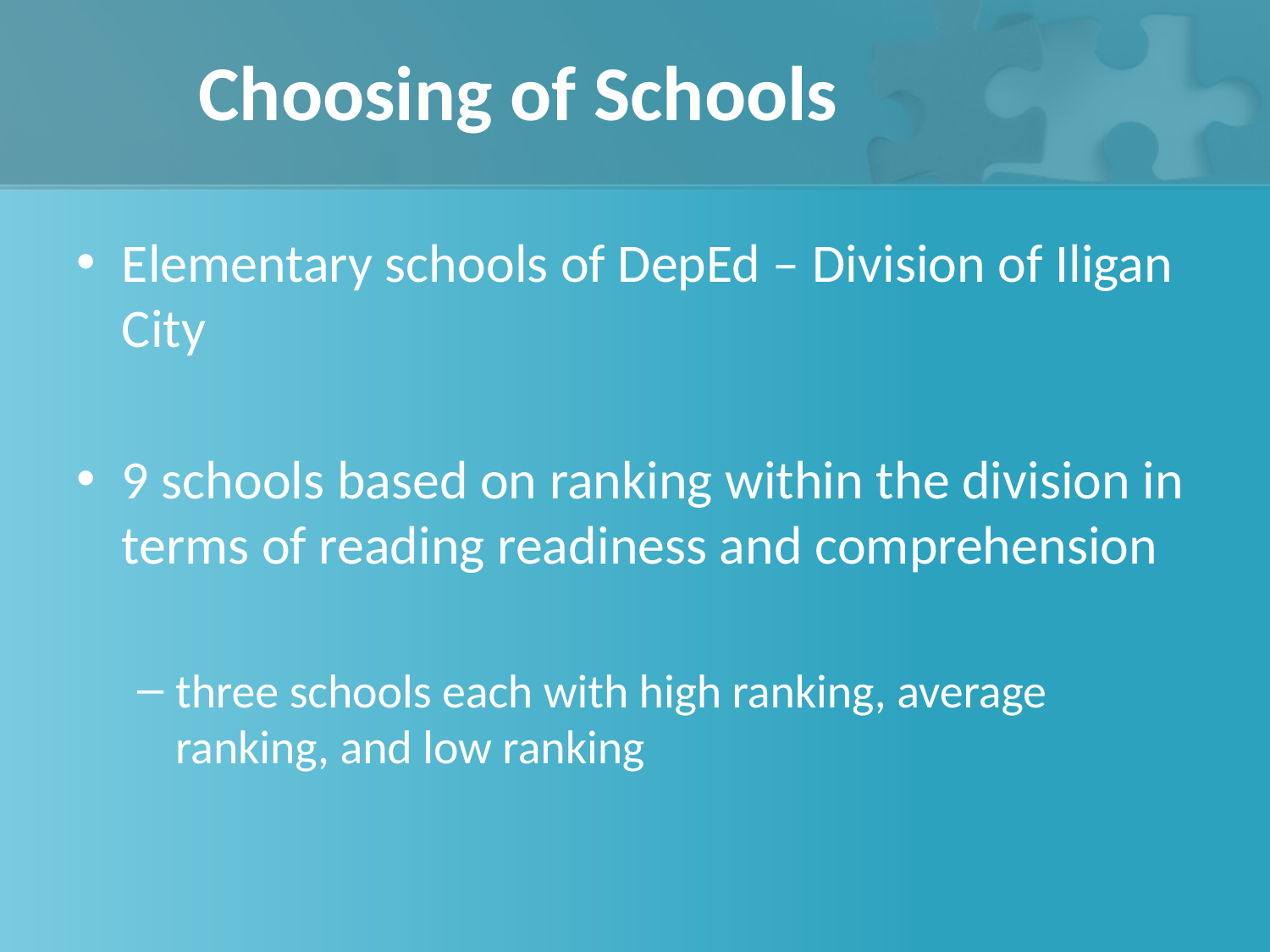

# Choosing of Schools
Elementary schools of DepEd – Division of Iligan City

9 schools based on ranking within the division in terms of reading readiness and comprehension

three schools each with high ranking, average ranking, and low ranking